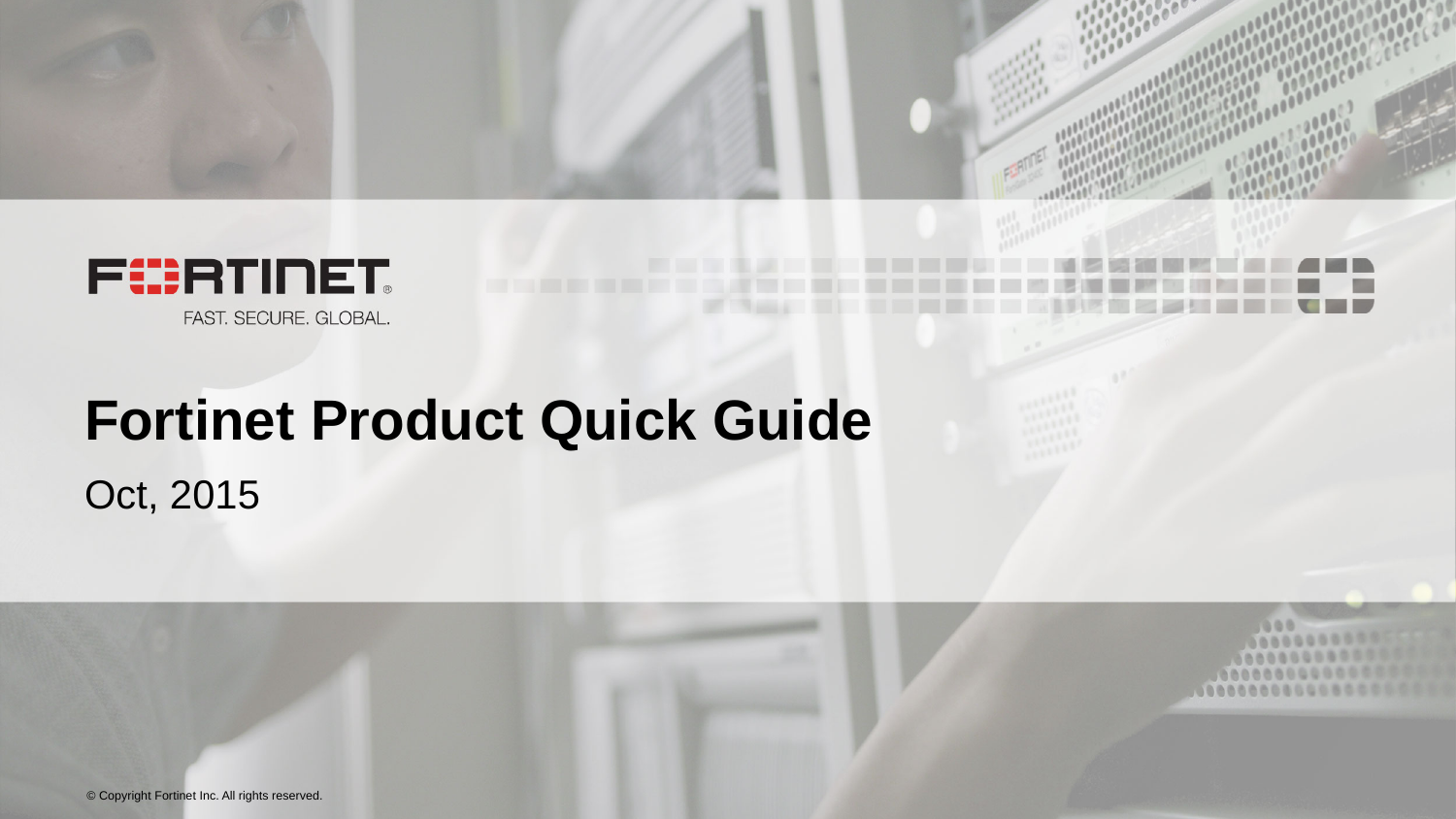

# Fortinet Product Quick Guide
Oct, 2015